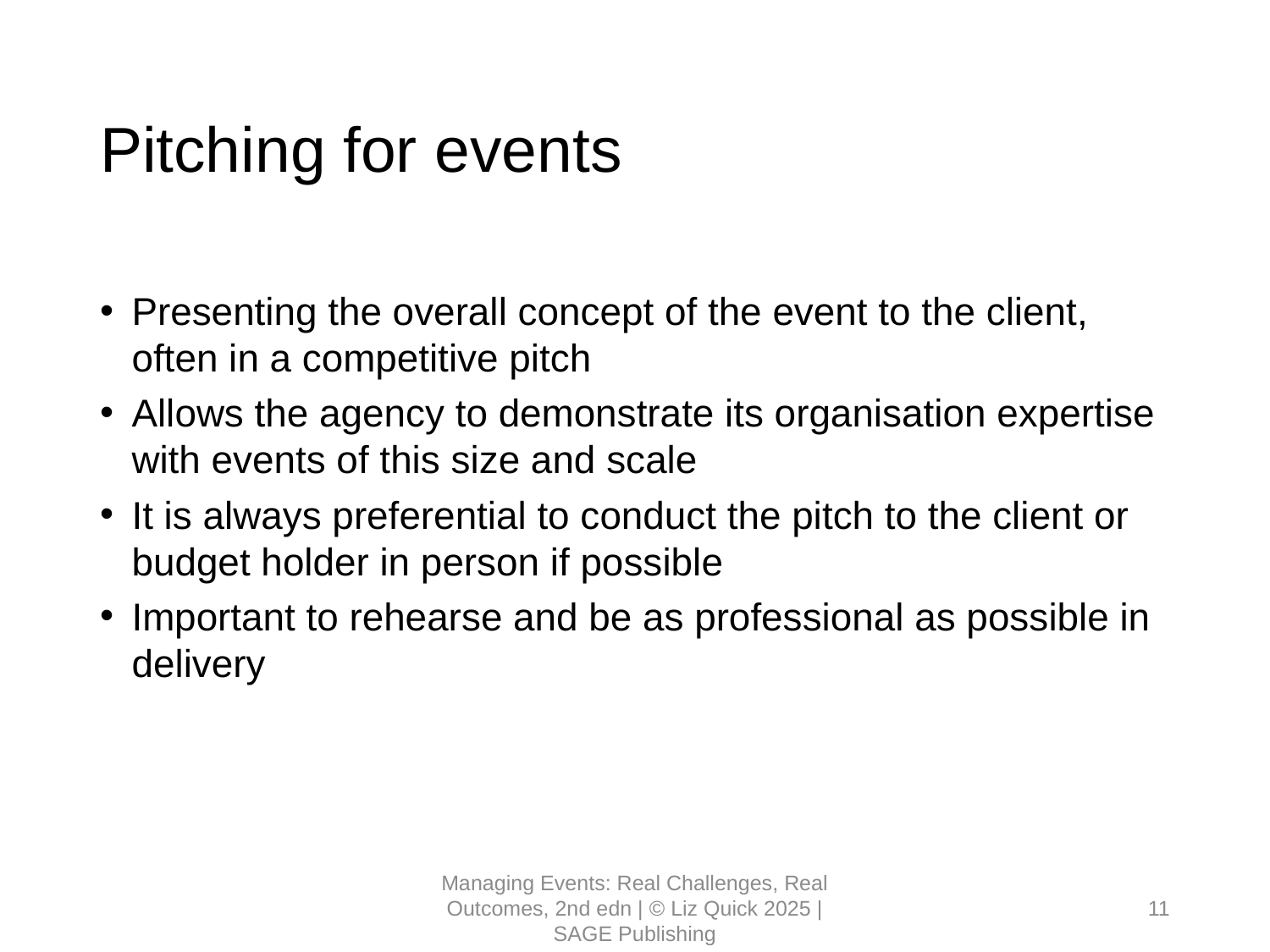

# Pitching for events
Presenting the overall concept of the event to the client, often in a competitive pitch
Allows the agency to demonstrate its organisation expertise with events of this size and scale
It is always preferential to conduct the pitch to the client or budget holder in person if possible
Important to rehearse and be as professional as possible in delivery
Managing Events: Real Challenges, Real Outcomes, 2nd edn | © Liz Quick 2025 | SAGE Publishing
11